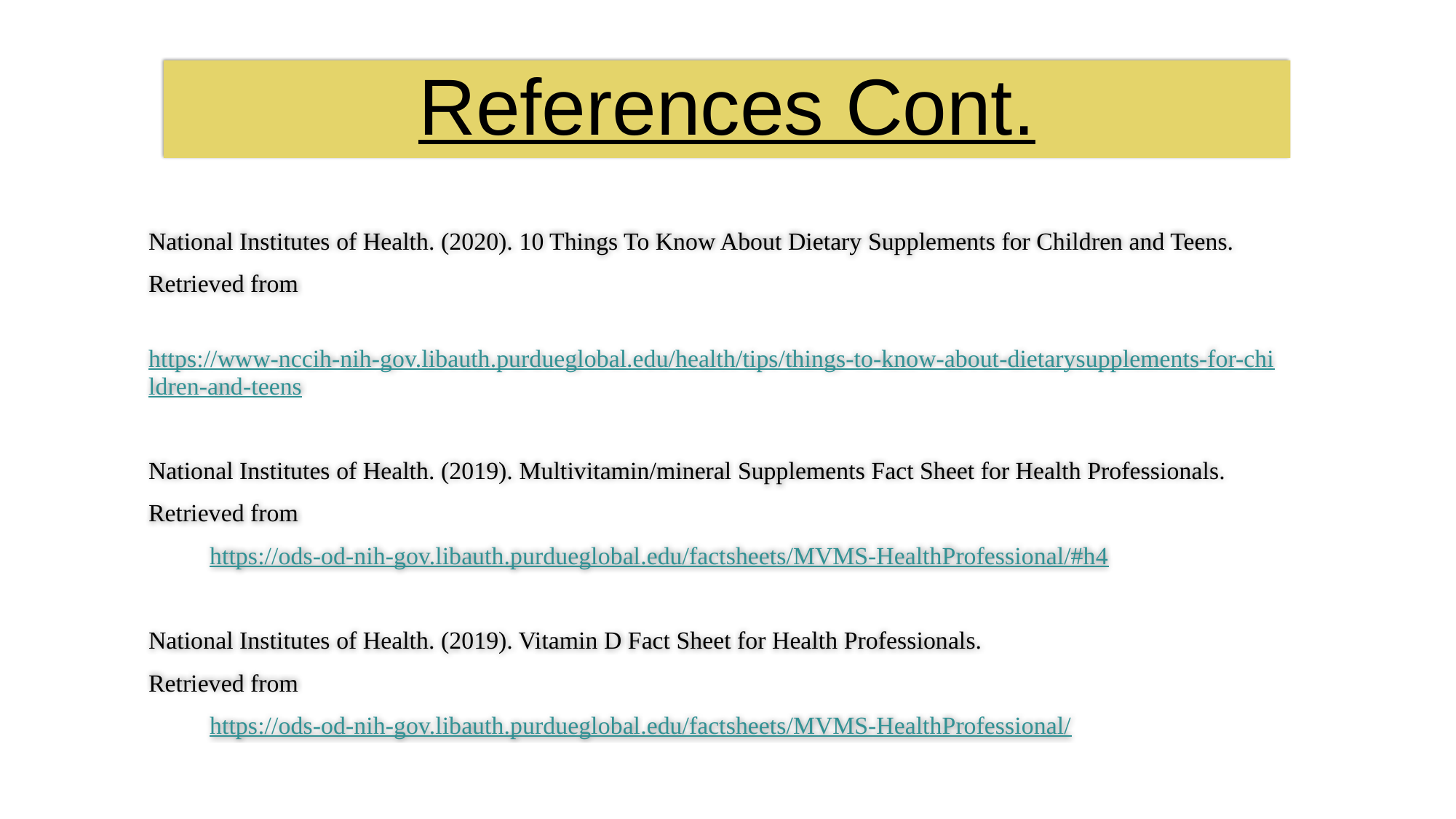

# References Cont.
National Institutes of Health. (2020). 10 Things To Know About Dietary Supplements for Children and Teens.
Retrieved from
	https://www-nccih-nih-gov.libauth.purdueglobal.edu/health/tips/things-to-know-about-dietarysupplements-	for-children-and-teens

National Institutes of Health. (2019). Multivitamin/mineral Supplements Fact Sheet for Health Professionals.
Retrieved from
	https://ods-od-nih-gov.libauth.purdueglobal.edu/factsheets/MVMS-HealthProfessional/#h4

National Institutes of Health. (2019). Vitamin D Fact Sheet for Health Professionals.
Retrieved from
	https://ods-od-nih-gov.libauth.purdueglobal.edu/factsheets/MVMS-HealthProfessional/